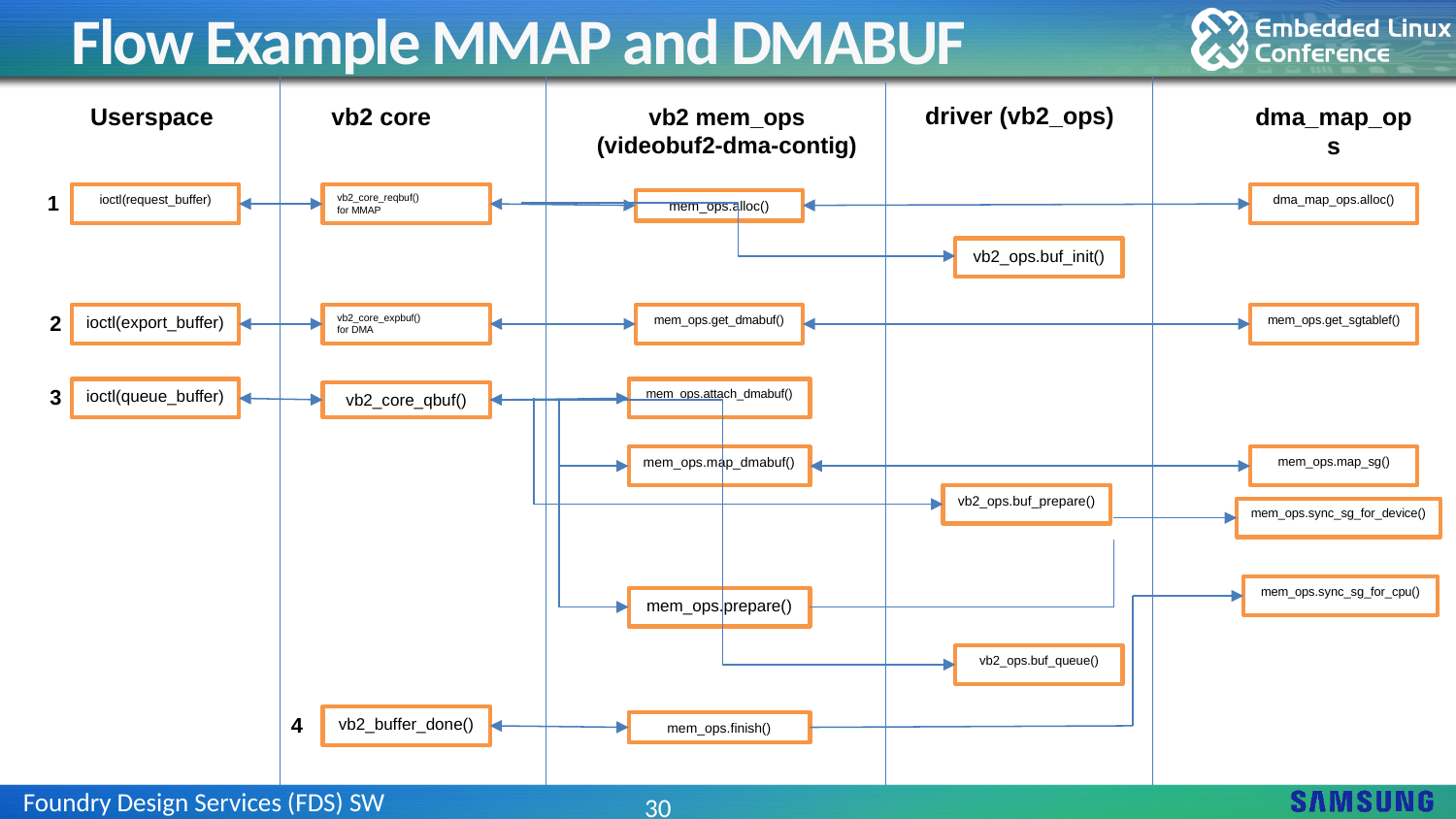

# Flow Example MMAP and DMABUF

driver (vb2_ops)
Userspace
vb2 core
vb2 mem_ops
(videobuf2-dma-contig)
dma_map_ops
ioctl(request_buffer)
vb2_core_reqbuf()
for MMAP
dma_map_ops.alloc()
1
mem_ops.alloc()
vb2_ops.buf_init()
ioctl(export_buffer)
vb2_core_expbuf()
for DMA
mem_ops.get_dmabuf()
mem_ops.get_sgtablef()
2
ioctl(queue_buffer)
mem_ops.attach_dmabuf()
3
vb2_core_qbuf()
mem_ops.map_dmabuf()
mem_ops.map_sg()
vb2_ops.buf_prepare()
mem_ops.sync_sg_for_device()
mem_ops.sync_sg_for_cpu()
mem_ops.prepare()
vb2_ops.buf_queue()
vb2_buffer_done()
4
mem_ops.finish()